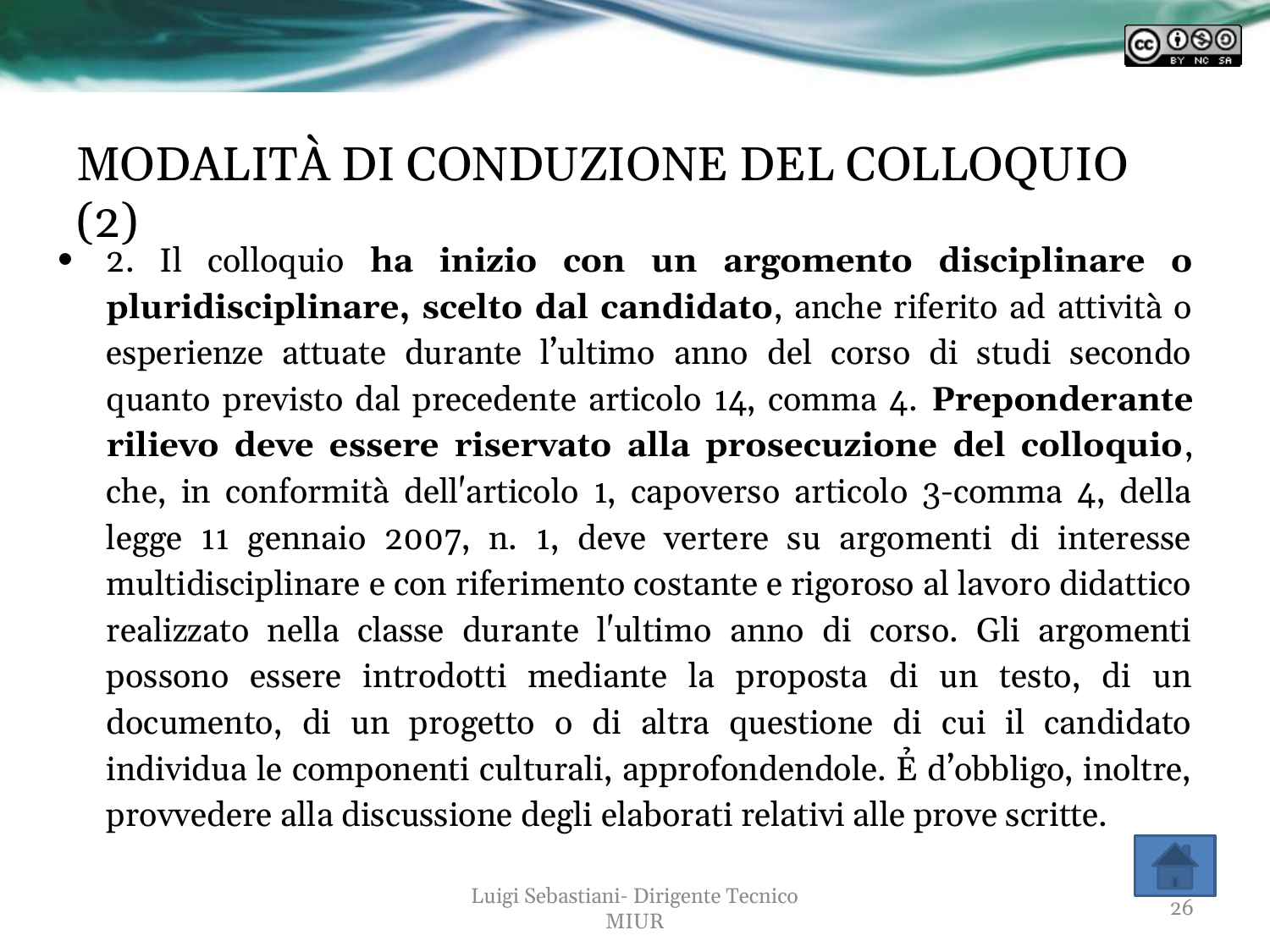

# MODALITÀ DI CONDUZIONE DEL COLLOQUIO (2)
2. Il colloquio ha inizio con un argomento disciplinare o pluridisciplinare, scelto dal candidato, anche riferito ad attività o esperienze attuate durante l’ultimo anno del corso di studi secondo quanto previsto dal precedente articolo 14, comma 4. Preponderante rilievo deve essere riservato alla prosecuzione del colloquio, che, in conformità dell'articolo 1, capoverso articolo 3-comma 4, della legge 11 gennaio 2007, n. 1, deve vertere su argomenti di interesse multidisciplinare e con riferimento costante e rigoroso al lavoro didattico realizzato nella classe durante l'ultimo anno di corso. Gli argomenti possono essere introdotti mediante la proposta di un testo, di un documento, di un progetto o di altra questione di cui il candidato individua le componenti culturali, approfondendole. Ẻ d’obbligo, inoltre, provvedere alla discussione degli elaborati relativi alle prove scritte.

Luigi Sebastiani- Dirigente Tecnico MIUR
26